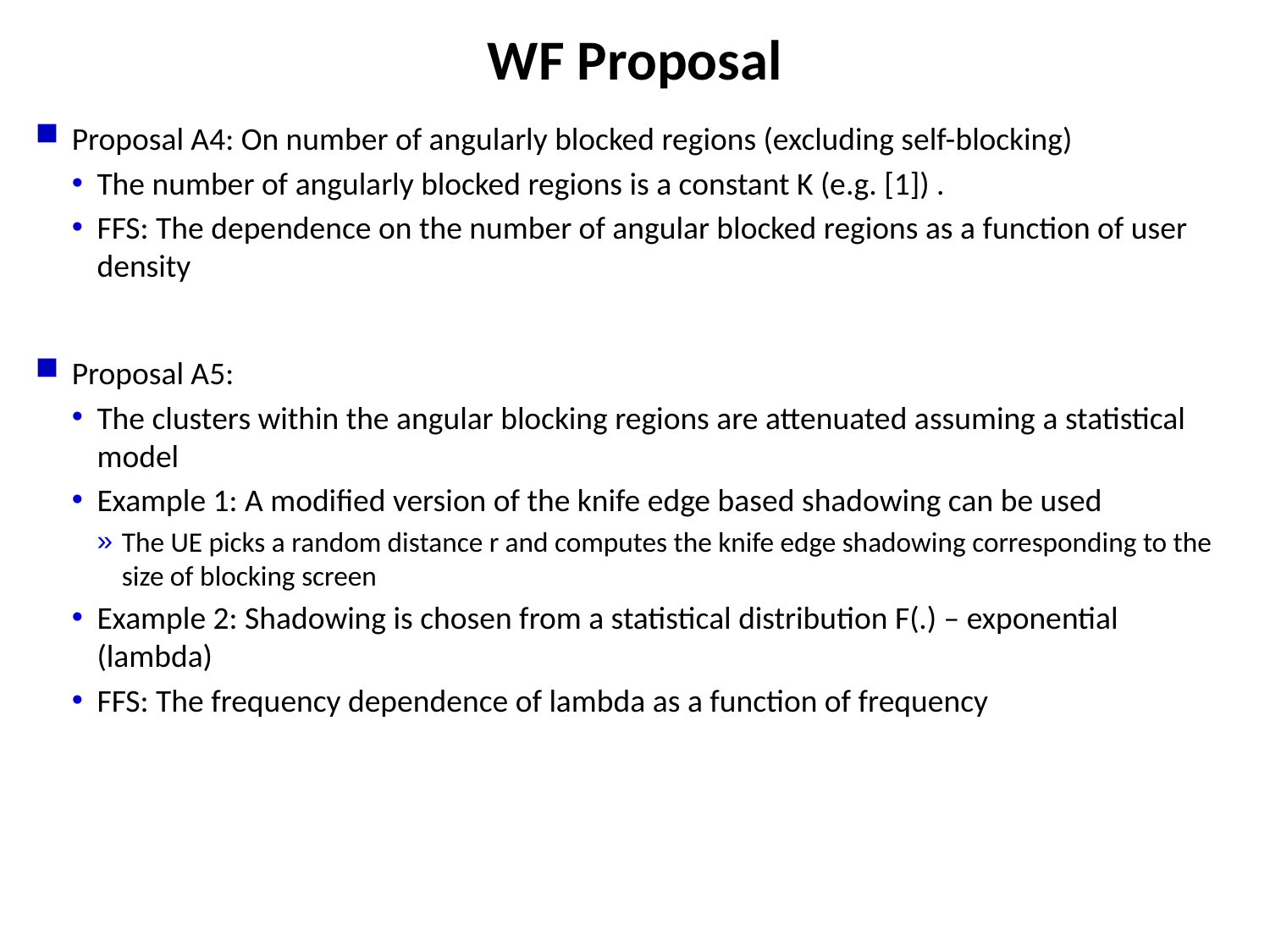

# WF Proposal
Proposal A4: On number of angularly blocked regions (excluding self-blocking)
The number of angularly blocked regions is a constant K (e.g. [1]) .
FFS: The dependence on the number of angular blocked regions as a function of user density

Proposal A5:
The clusters within the angular blocking regions are attenuated assuming a statistical model
Example 1: A modified version of the knife edge based shadowing can be used
The UE picks a random distance r and computes the knife edge shadowing corresponding to the size of blocking screen
Example 2: Shadowing is chosen from a statistical distribution F(.) – exponential (lambda)
FFS: The frequency dependence of lambda as a function of frequency